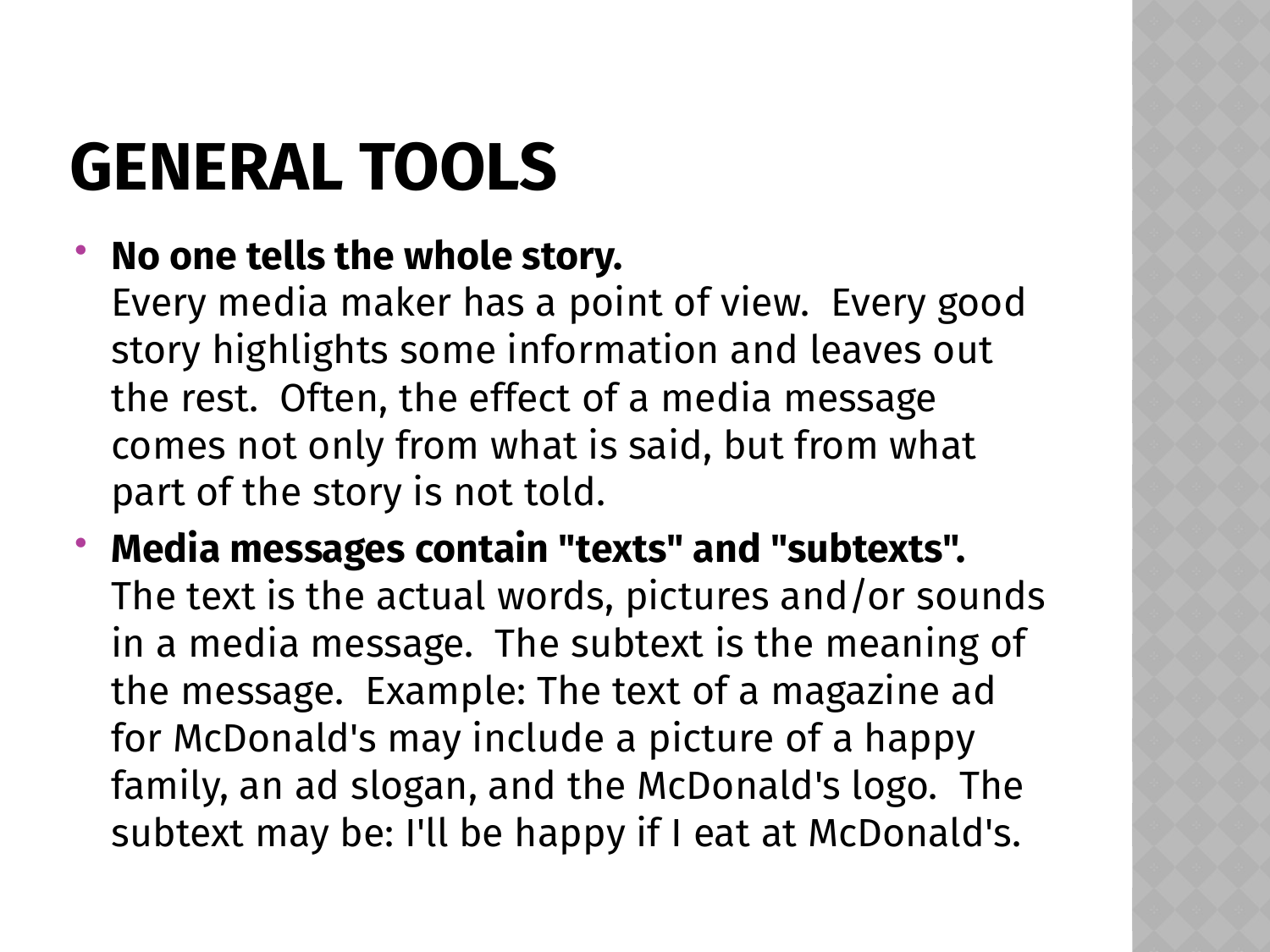

# General Tools
No one tells the whole story. 
Every media maker has a point of view.  Every good story highlights some information and leaves out the rest.  Often, the effect of a media message comes not only from what is said, but from what part of the story is not told.
Media messages contain "texts" and "subtexts".
The text is the actual words, pictures and/or sounds in a media message.  The subtext is the meaning of the message.  Example: The text of a magazine ad for McDonald's may include a picture of a happy family, an ad slogan, and the McDonald's logo.  The subtext may be: I'll be happy if I eat at McDonald's.